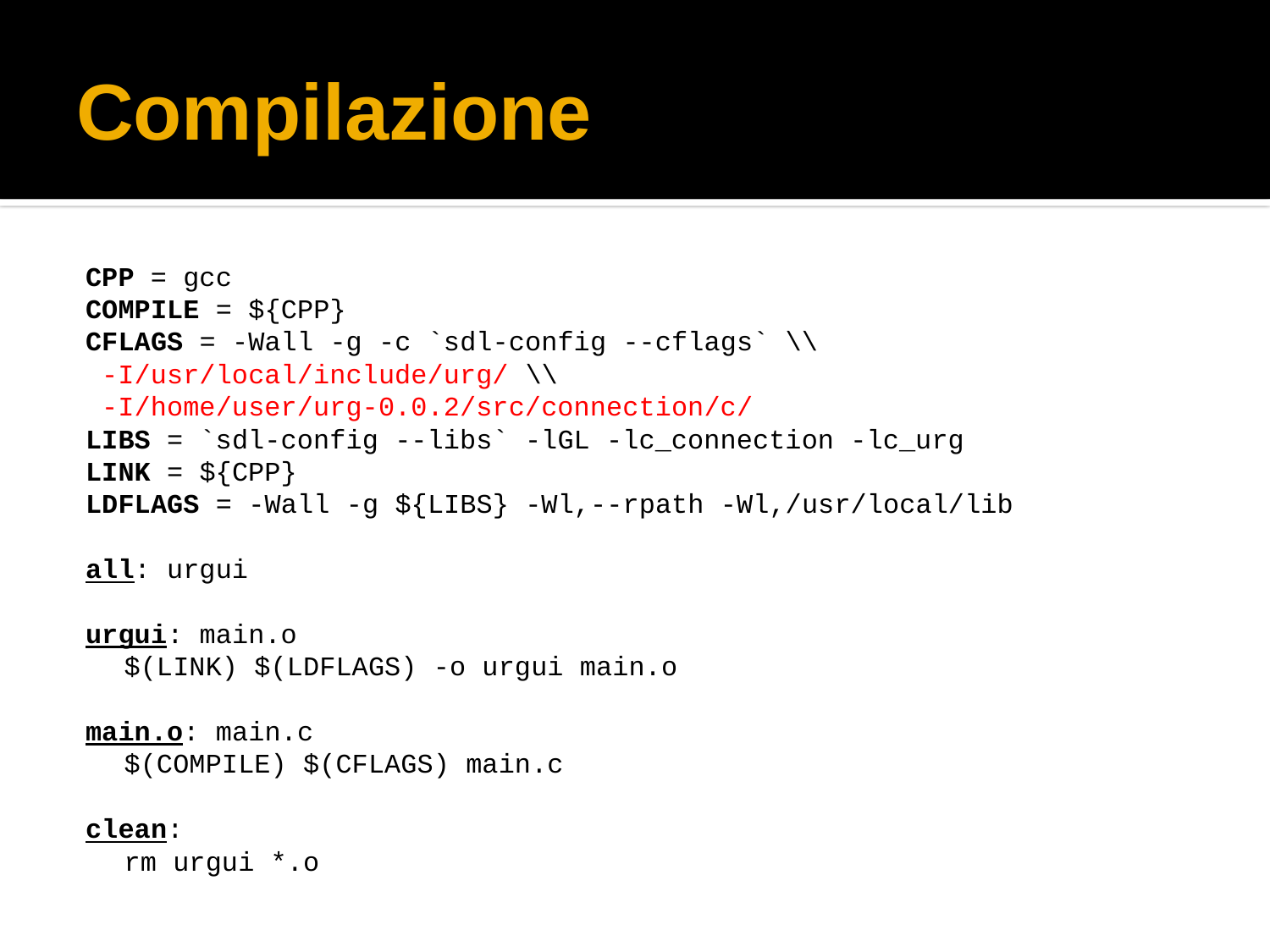

# Compilazione
CPP = gcc
COMPILE = ${CPP}
CFLAGS = -Wall -g -c `sdl-config --cflags` \\
 -I/usr/local/include/urg/ \\
 -I/home/user/urg-0.0.2/src/connection/c/
LIBS = `sdl-config --libs` -lGL -lc_connection -lc_urg
LINK = ${CPP}
LDFLAGS = -Wall -g ${LIBS} -Wl,--rpath -Wl,/usr/local/lib

all: urgui

urgui: main.o
	$(LINK) $(LDFLAGS) -o urgui main.o

main.o: main.c
	$(COMPILE) $(CFLAGS) main.c

clean:
	rm urgui *.o